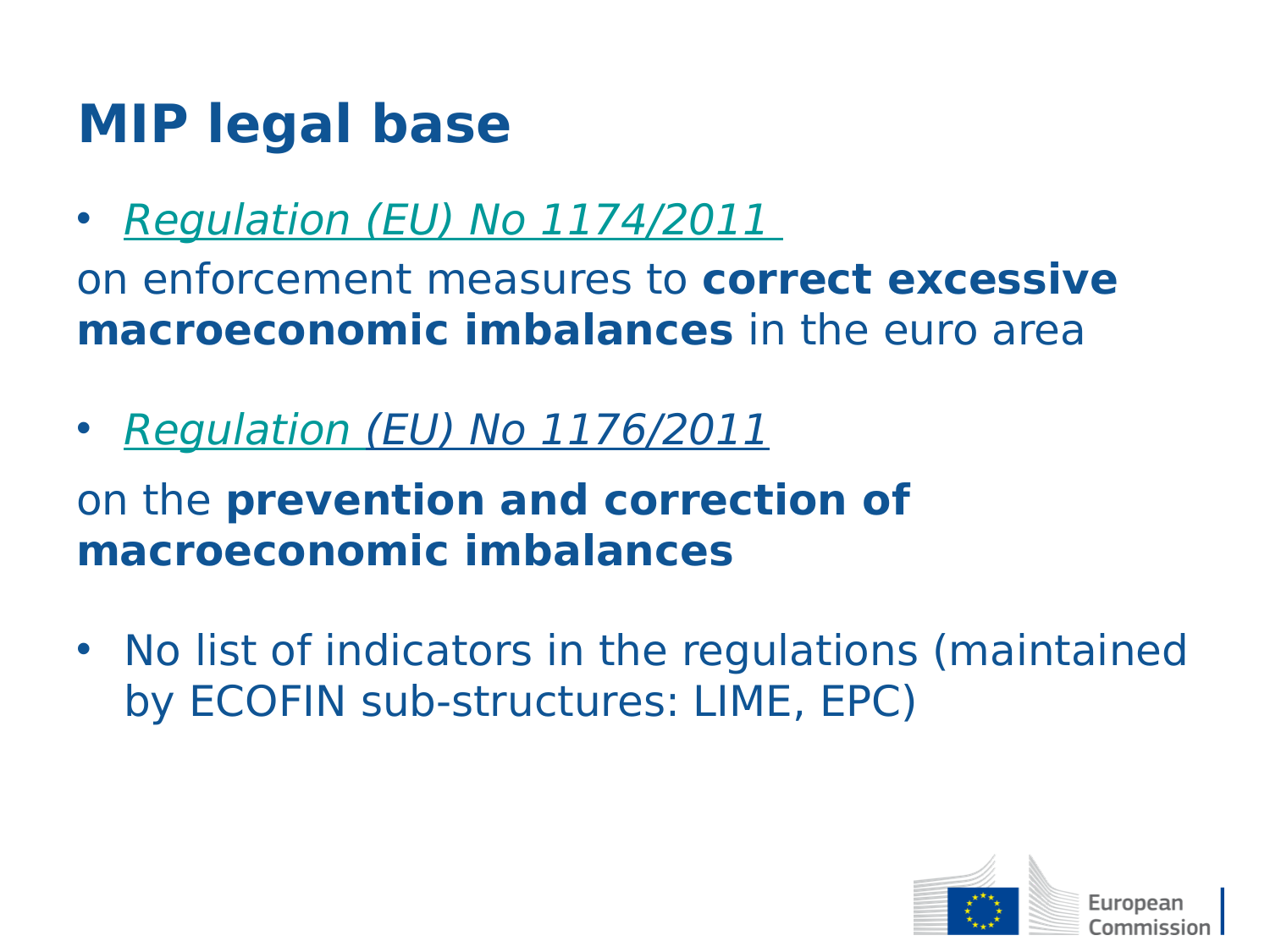

# MIP legal base
Regulation (EU) No 1174/2011
on enforcement measures to correct excessive macroeconomic imbalances in the euro area

Regulation (EU) No 1176/2011
on the prevention and correction of macroeconomic imbalances

No list of indicators in the regulations (maintained by ECOFIN sub-structures: LIME, EPC)